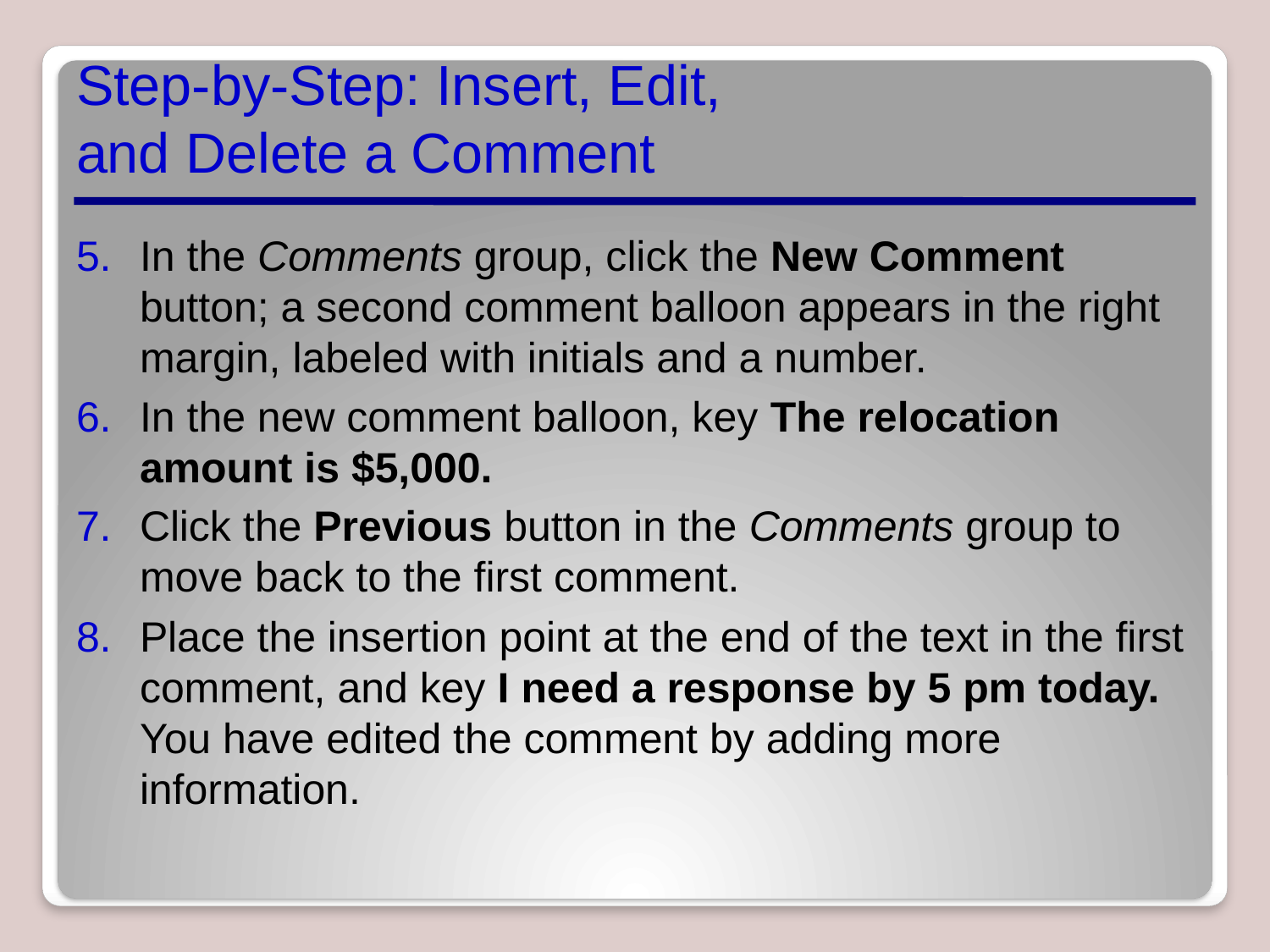

# Step-by-Step: Insert, Edit, and Delete a Comment
In the Comments group, click the New Comment button; a second comment balloon appears in the right margin, labeled with initials and a number.
In the new comment balloon, key The relocation amount is $5,000.
Click the Previous button in the Comments group to move back to the first comment.
Place the insertion point at the end of the text in the first comment, and key I need a response by 5 pm today. You have edited the comment by adding more information.